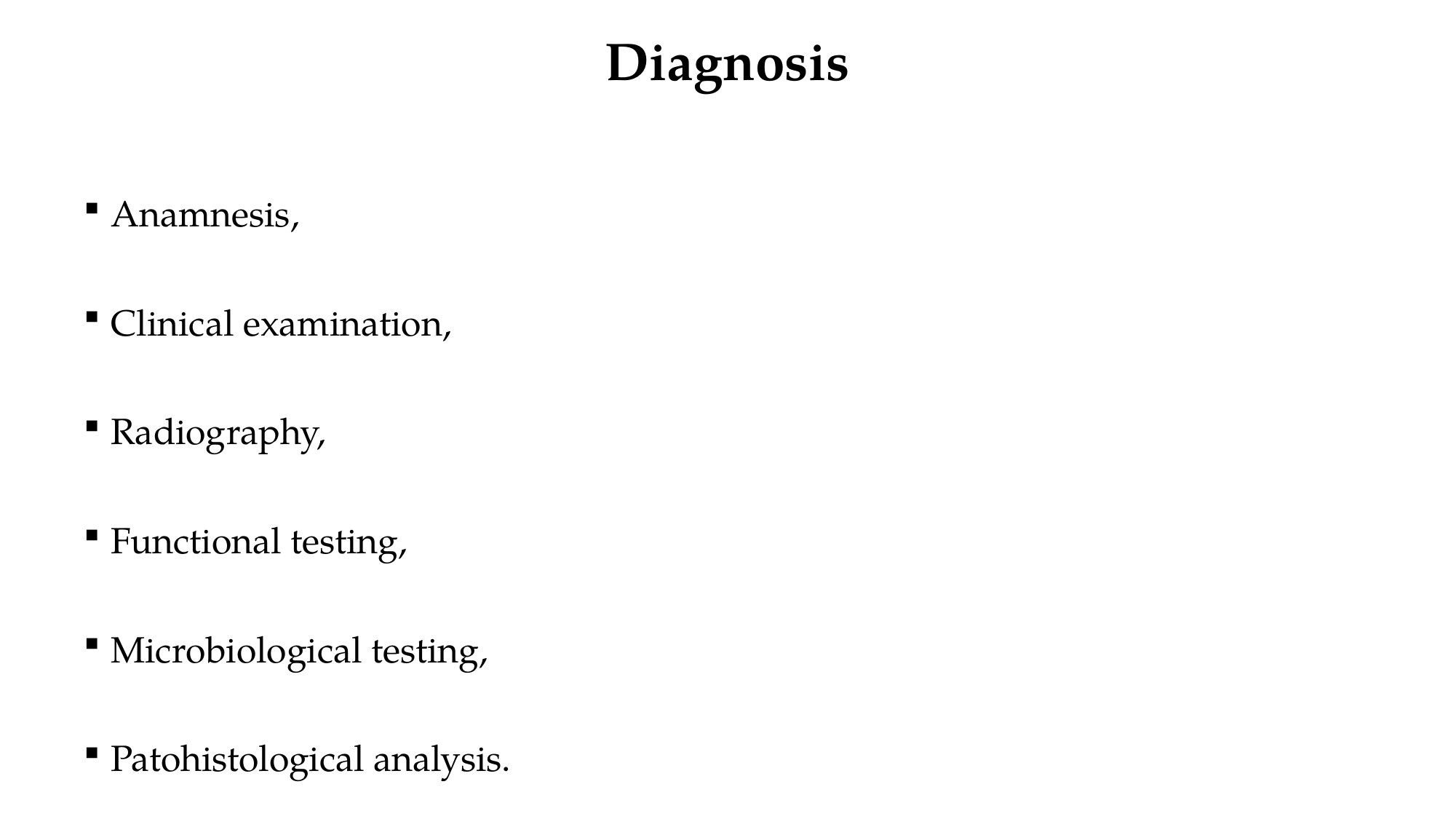

Diagnosis
Anamnesis,

Clinical examination,

Radiography,

Functional testing,

Microbiological testing,

Patohistological analysis.